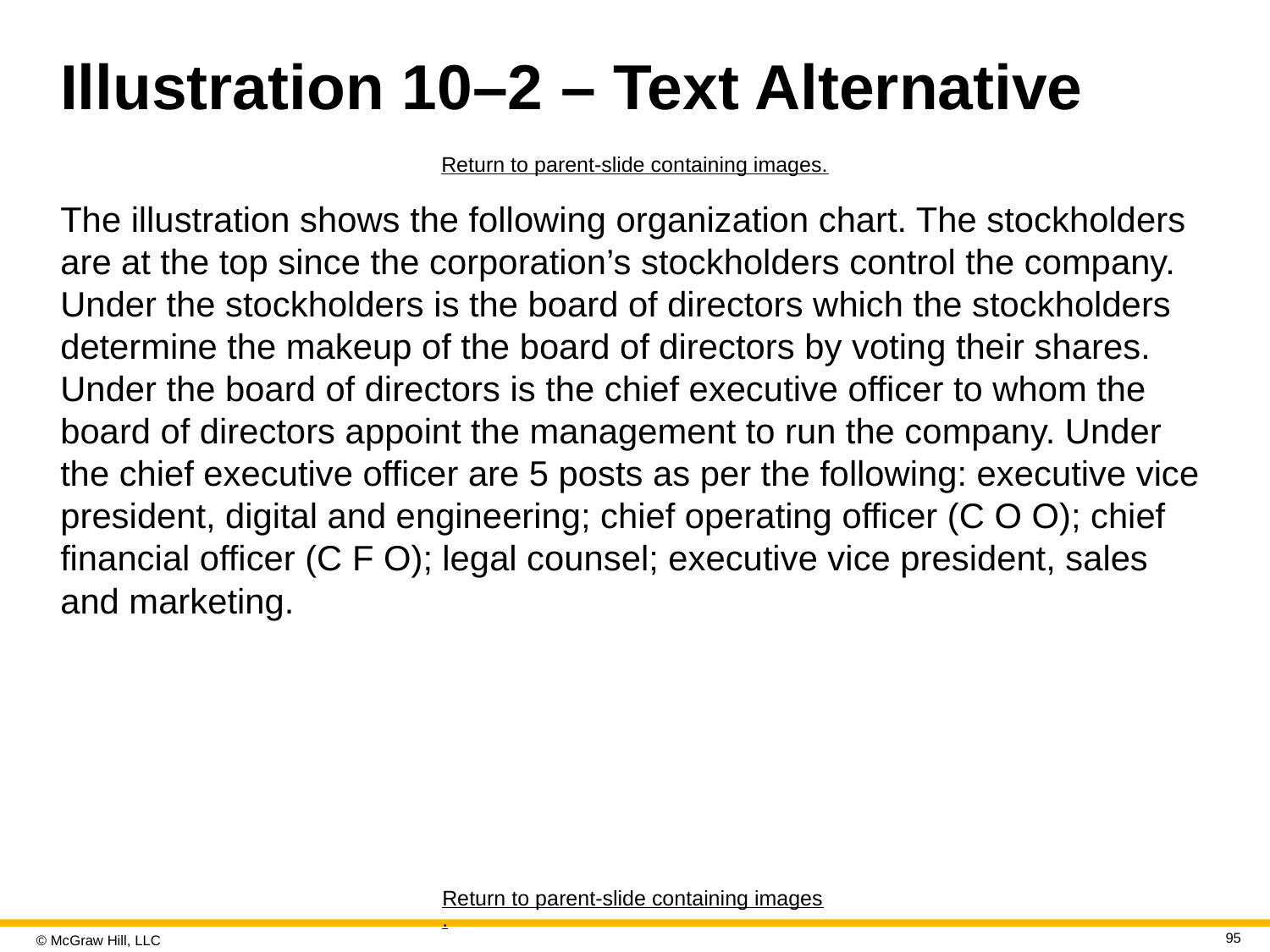

# Illustration 10–2 – Text Alternative
Return to parent-slide containing images.
The illustration shows the following organization chart. The stockholders are at the top since the corporation’s stockholders control the company. Under the stockholders is the board of directors which the stockholders determine the makeup of the board of directors by voting their shares. Under the board of directors is the chief executive officer to whom the board of directors appoint the management to run the company. Under the chief executive officer are 5 posts as per the following: executive vice president, digital and engineering; chief operating officer (C O O); chief financial officer (C F O); legal counsel; executive vice president, sales and marketing.
Return to parent-slide containing images.
95